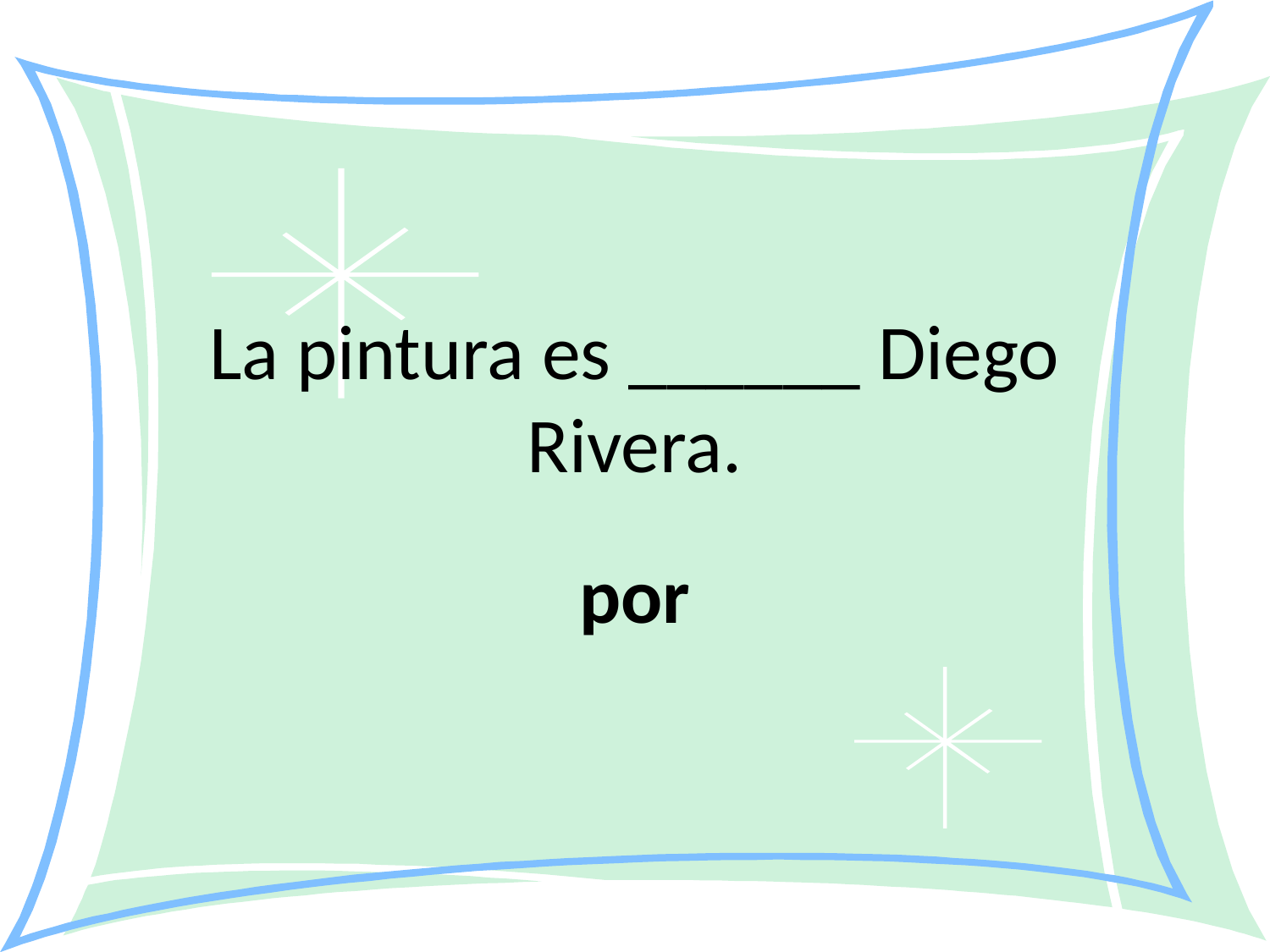

La pintura es ______ Diego Rivera.
por